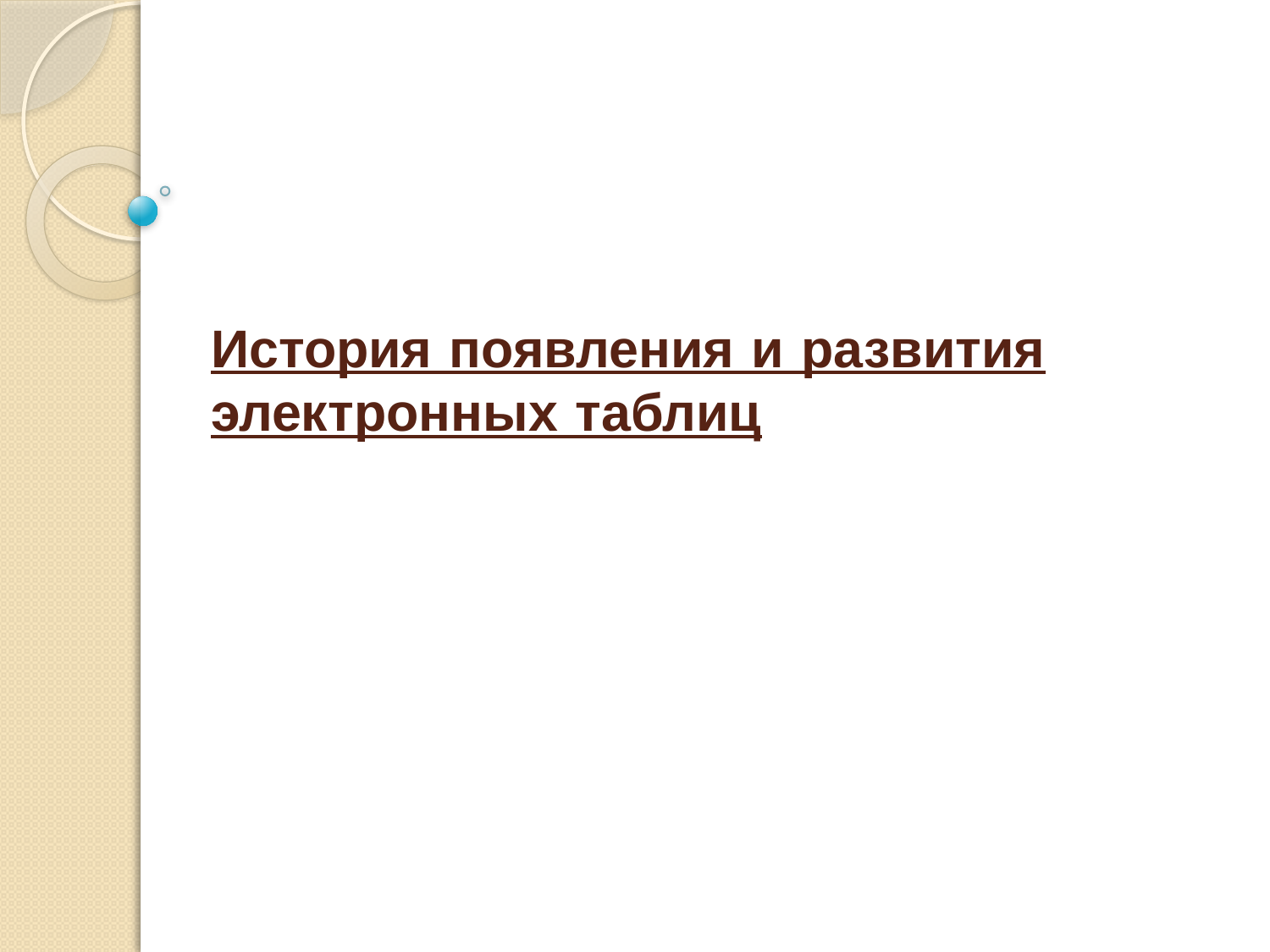

# История появления и развития электронных таблиц